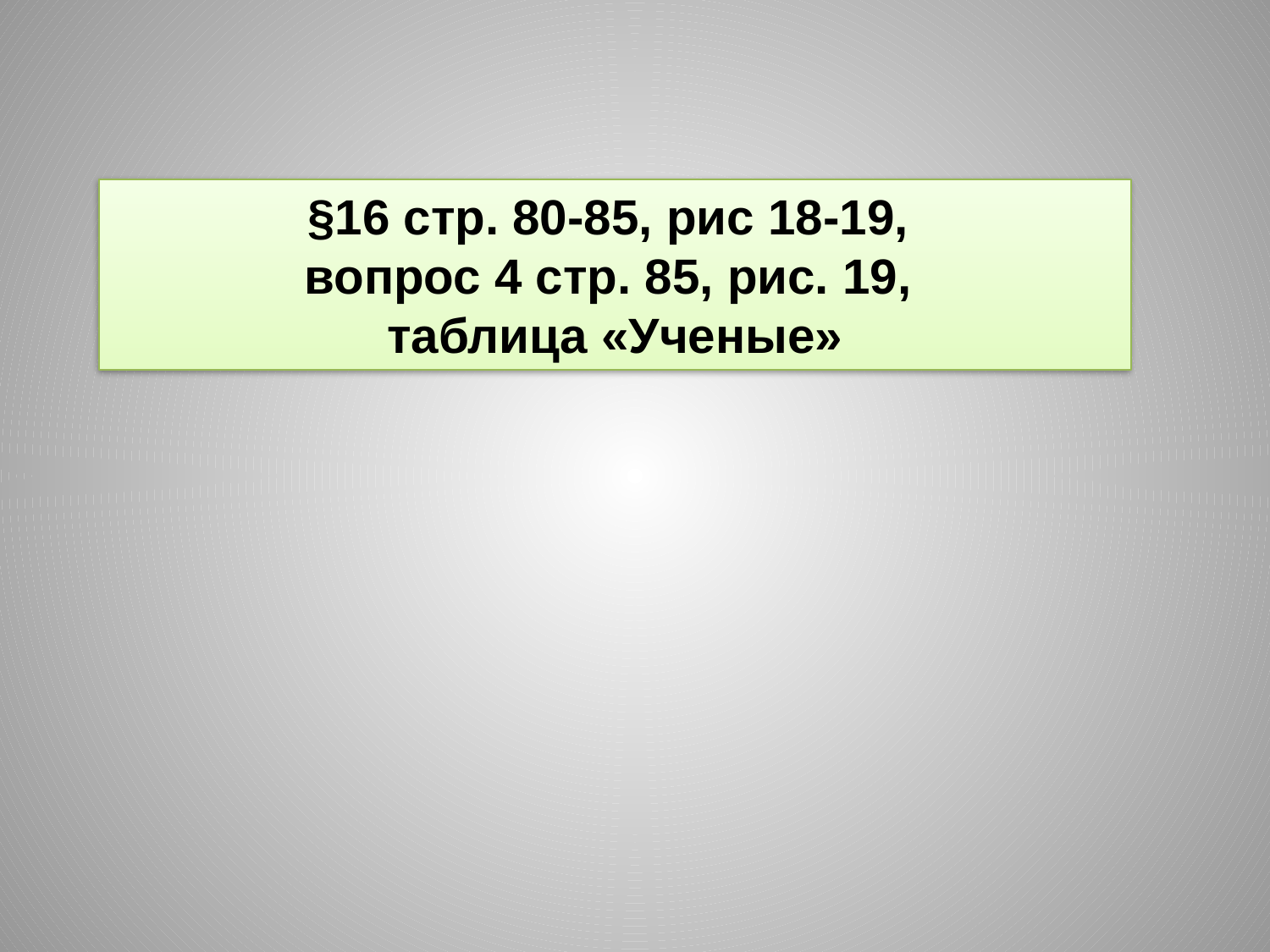

§16 стр. 80-85, рис 18-19,
вопрос 4 стр. 85, рис. 19,
таблица «Ученые»